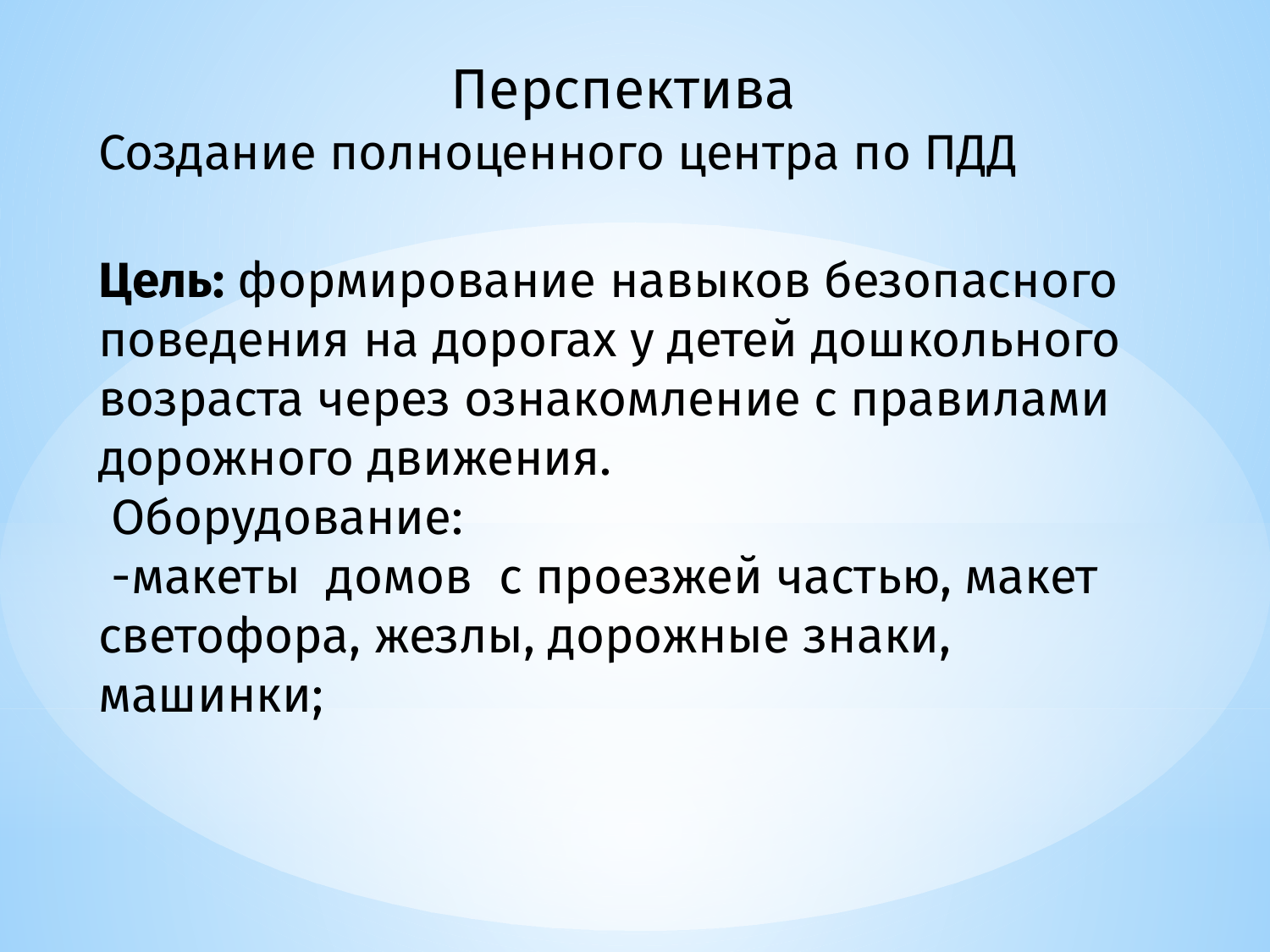

Перспектива
Создание полноценного центра по ПДД

Цель: формирование навыков безопасного поведения на дорогах у детей дошкольного возраста через ознакомление с правилами дорожного движения.
 Оборудование:
 -макеты  домов  с проезжей частью, макет светофора, жезлы, дорожные знаки, машинки;